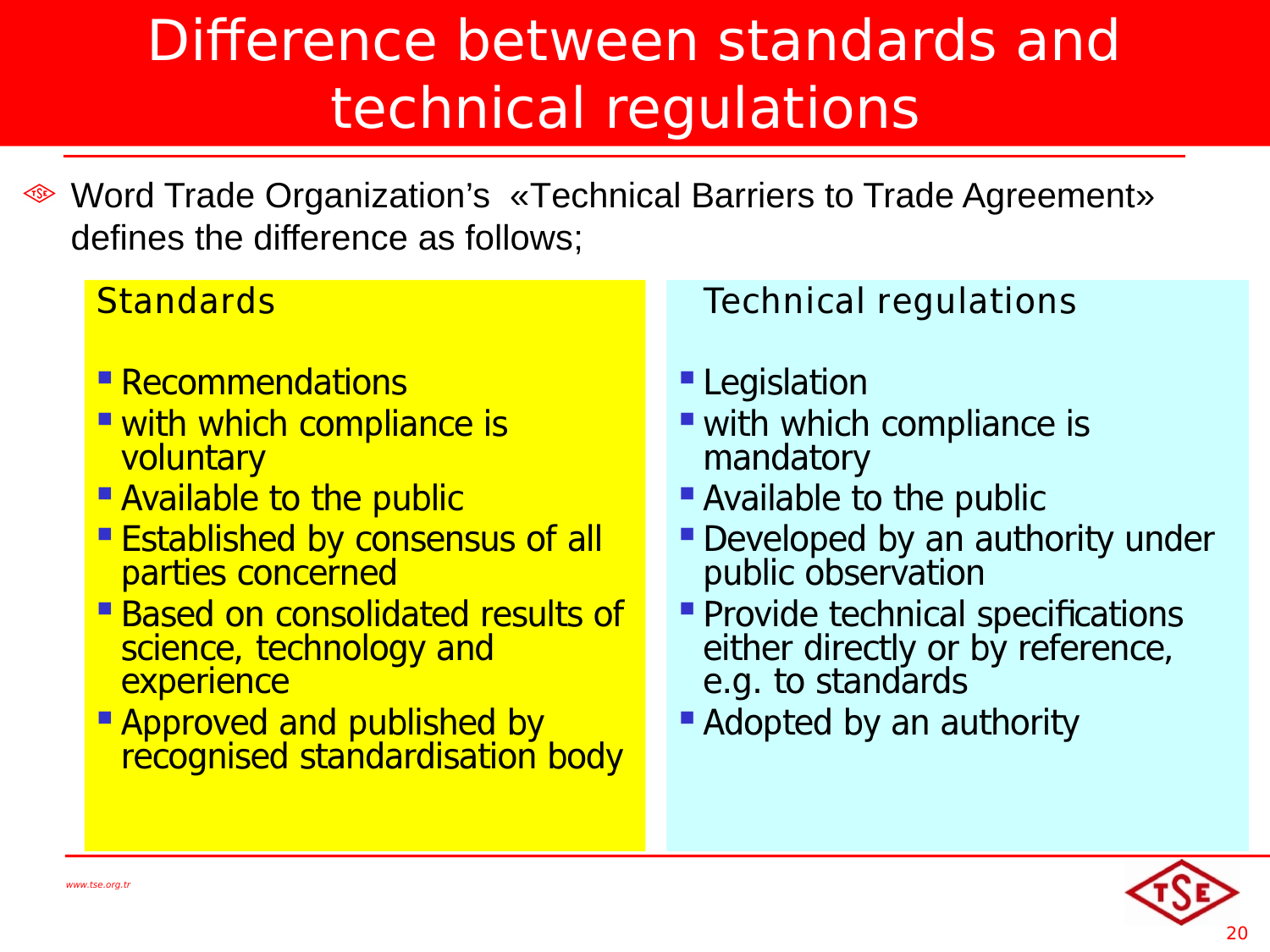

# Difference between standards and technical regulations
Word Trade Organization’s  «Technical Barriers to Trade Agreement» defines the difference as follows;
Standards

Recommendations
with which compliance is  voluntary
Available to the public
Established by consensus of all parties concerned
Based on consolidated results of science, technology and experience
Approved and published by recognised standardisation body

	Technical regulations

Legislation
with which compliance is mandatory
Available to the public
Developed by an authority under public observation
Provide technical specifications either directly or by reference, e.g. to standards
Adopted by an authority

www.tse.org.tr
20